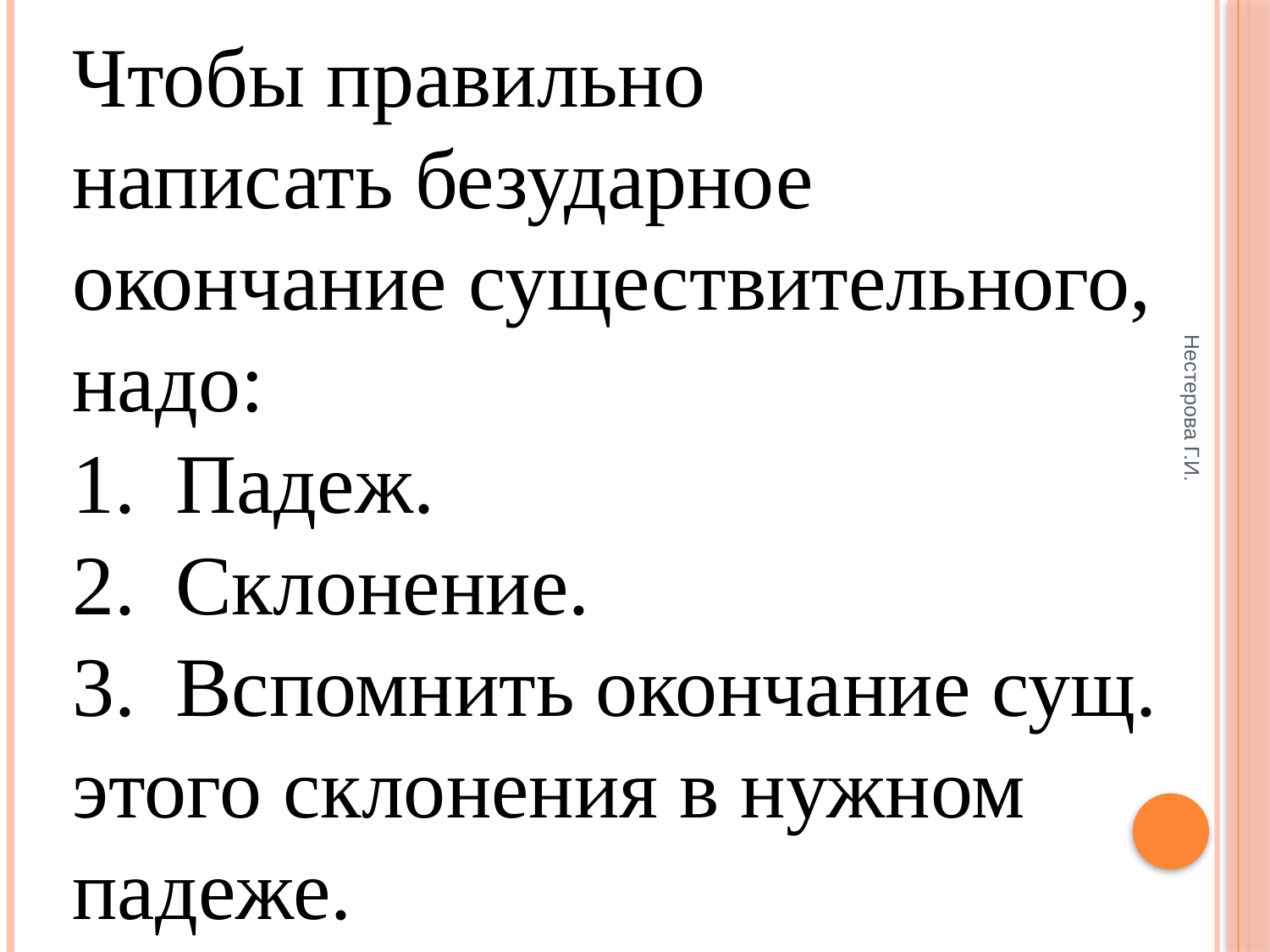

Чтобы правильно
написать безударное окончание существительного, надо:
Падеж.
Склонение.
Вспомнить окончание сущ.
этого склонения в нужном
падеже.
Нестерова Г.И.